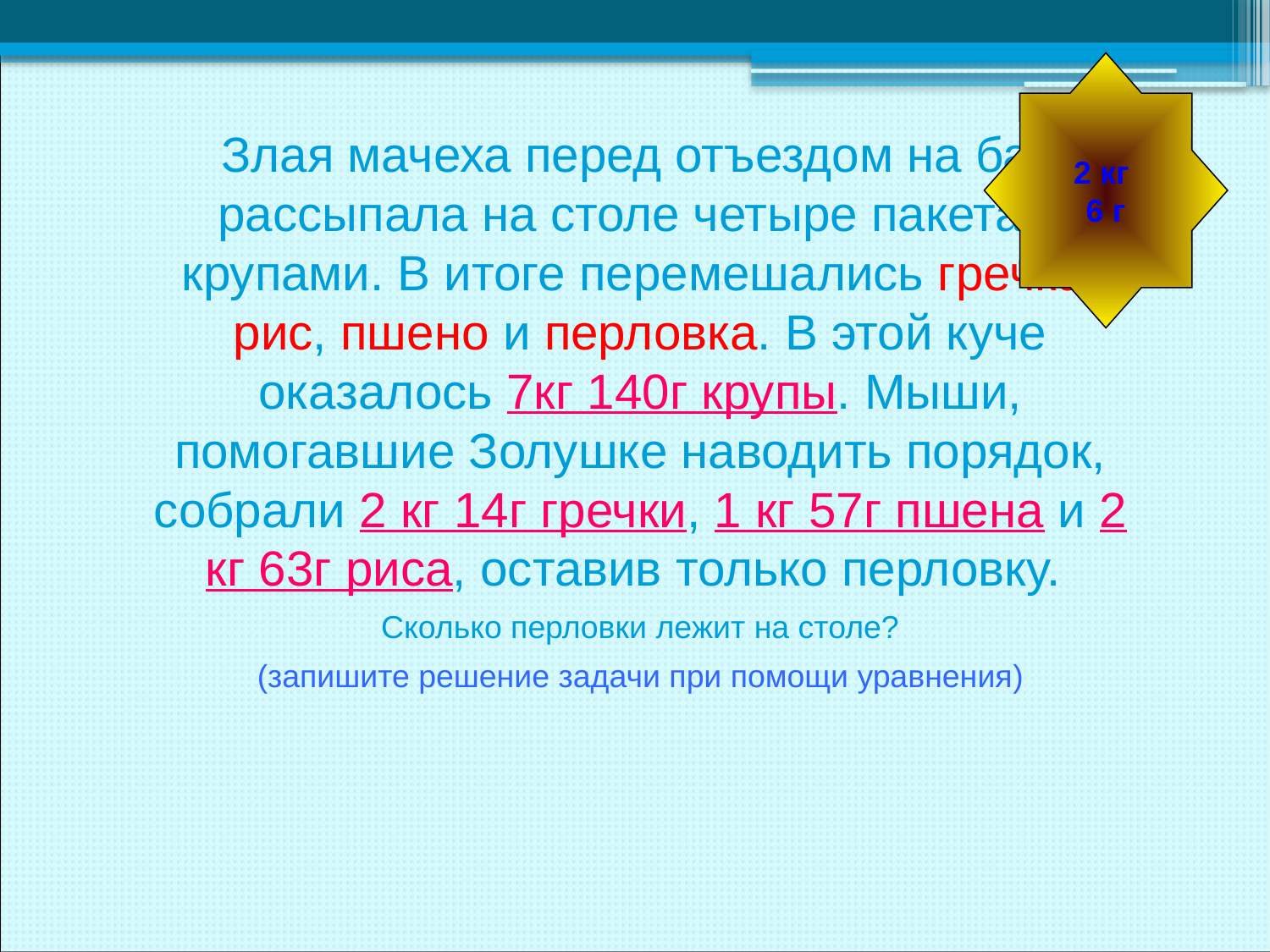

2 кг
6 г
Злая мачеха перед отъездом на бал рассыпала на столе четыре пакета с крупами. В итоге перемешались гречка, рис, пшено и перловка. В этой куче оказалось 7кг 140г крупы. Мыши, помогавшие Золушке наводить порядок, собрали 2 кг 14г гречки, 1 кг 57г пшена и 2 кг 63г риса, оставив только перловку.
Сколько перловки лежит на столе?
(запишите решение задачи при помощи уравнения)